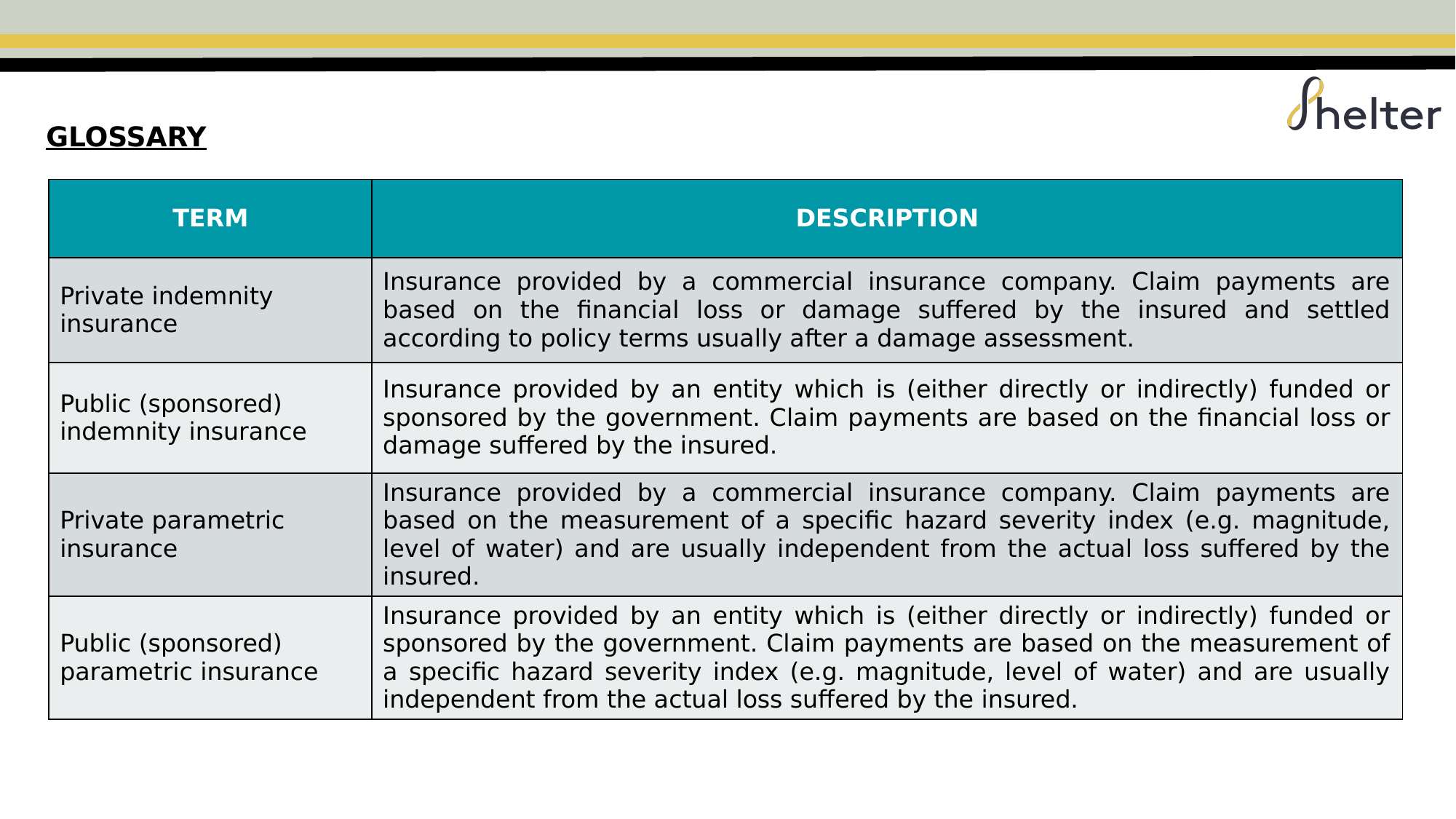

GLOSSARY
| TERM | DESCRIPTION |
| --- | --- |
| Private indemnity insurance | Insurance provided by a commercial insurance company. Claim payments are based on the financial loss or damage suffered by the insured and settled according to policy terms usually after a damage assessment. |
| Public (sponsored) indemnity insurance | Insurance provided by an entity which is (either directly or indirectly) funded or sponsored by the government. Claim payments are based on the financial loss or damage suffered by the insured. |
| Private parametric insurance | Insurance provided by a commercial insurance company. Claim payments are based on the measurement of a specific hazard severity index (e.g. magnitude, level of water) and are usually independent from the actual loss suffered by the insured. |
| Public (sponsored) parametric insurance | Insurance provided by an entity which is (either directly or indirectly) funded or sponsored by the government. Claim payments are based on the measurement of a specific hazard severity index (e.g. magnitude, level of water) and are usually independent from the actual loss suffered by the insured. |